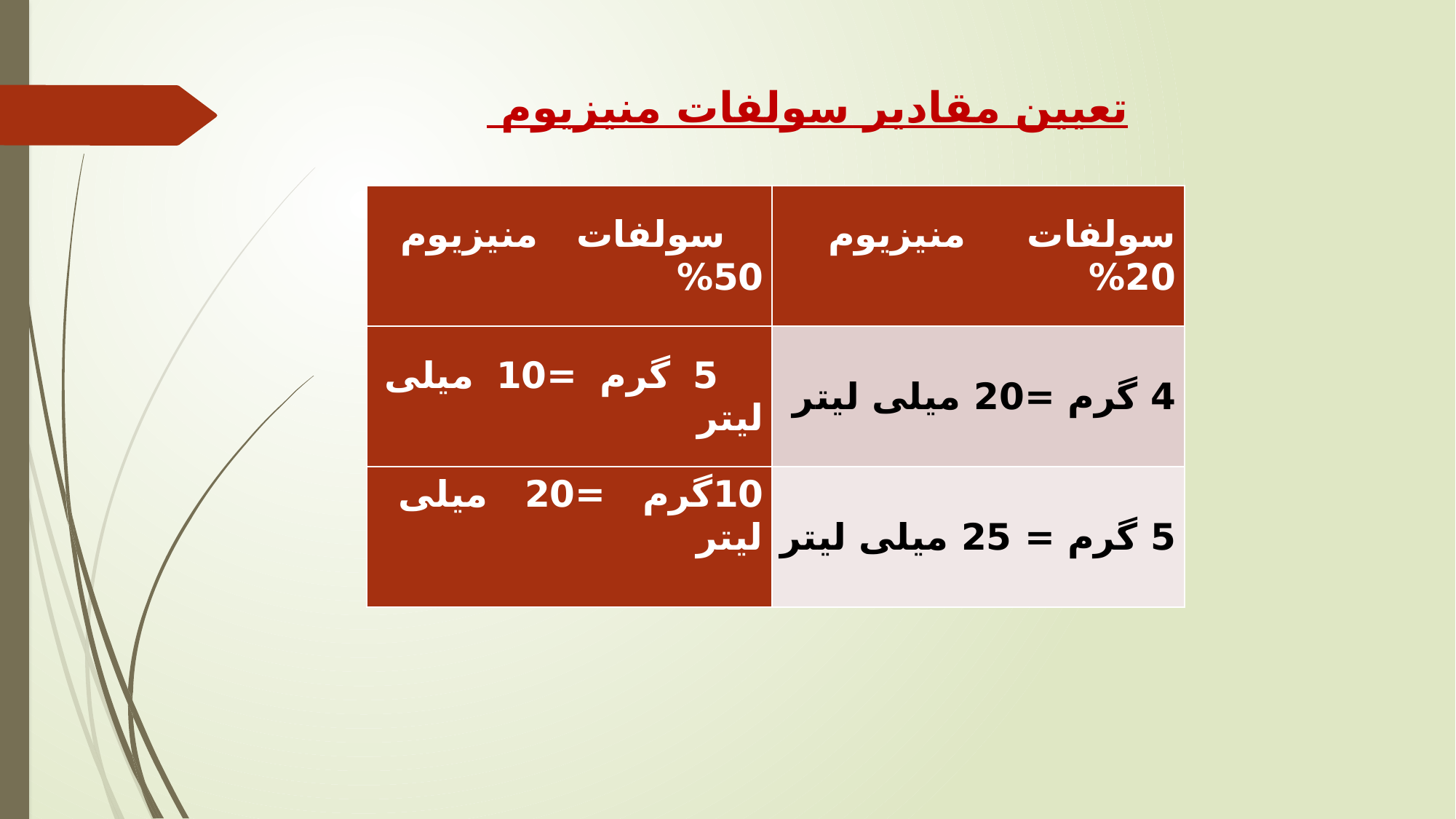

# تعیین مقادیر سولفات منیزیوم
| سولفات منیزیوم 50% | سولفات منیزیوم 20% |
| --- | --- |
| 5 گرم =10 میلی لیتر | 4 گرم =20 میلی لیتر |
| 10گرم =20 میلی لیتر | 5 گرم = 25 میلی لیتر |